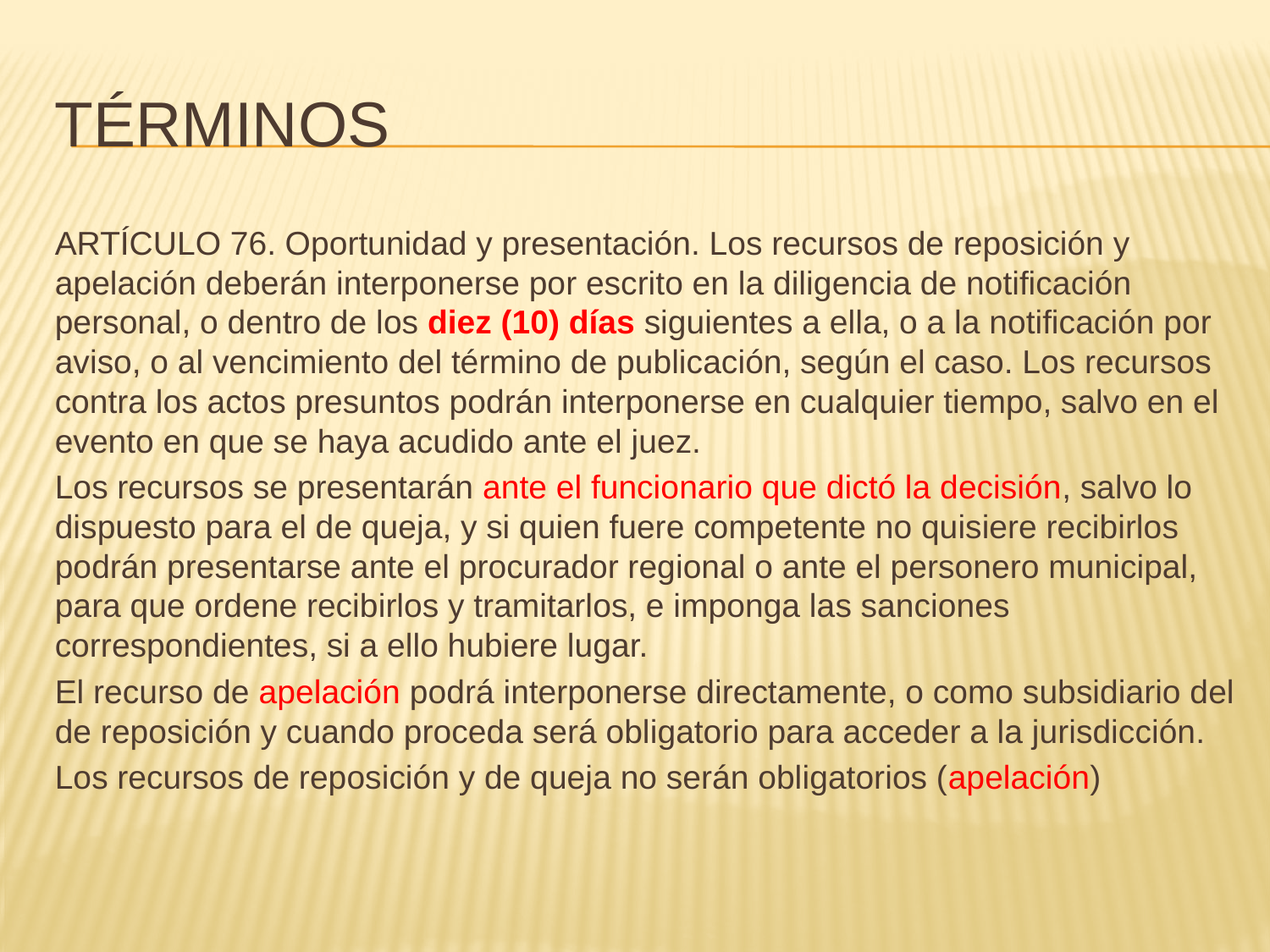

# términos
ARTÍCULO 76. Oportunidad y presentación. Los recursos de reposición y apelación deberán interponerse por escrito en la diligencia de notificación personal, o dentro de los diez (10) días siguientes a ella, o a la notificación por aviso, o al vencimiento del término de publicación, según el caso. Los recursos contra los actos presuntos podrán interponerse en cualquier tiempo, salvo en el evento en que se haya acudido ante el juez.
Los recursos se presentarán ante el funcionario que dictó la decisión, salvo lo dispuesto para el de queja, y si quien fuere competente no quisiere recibirlos podrán presentarse ante el procurador regional o ante el personero municipal, para que ordene recibirlos y tramitarlos, e imponga las sanciones correspondientes, si a ello hubiere lugar.
El recurso de apelación podrá interponerse directamente, o como subsidiario del de reposición y cuando proceda será obligatorio para acceder a la jurisdicción.
Los recursos de reposición y de queja no serán obligatorios (apelación)